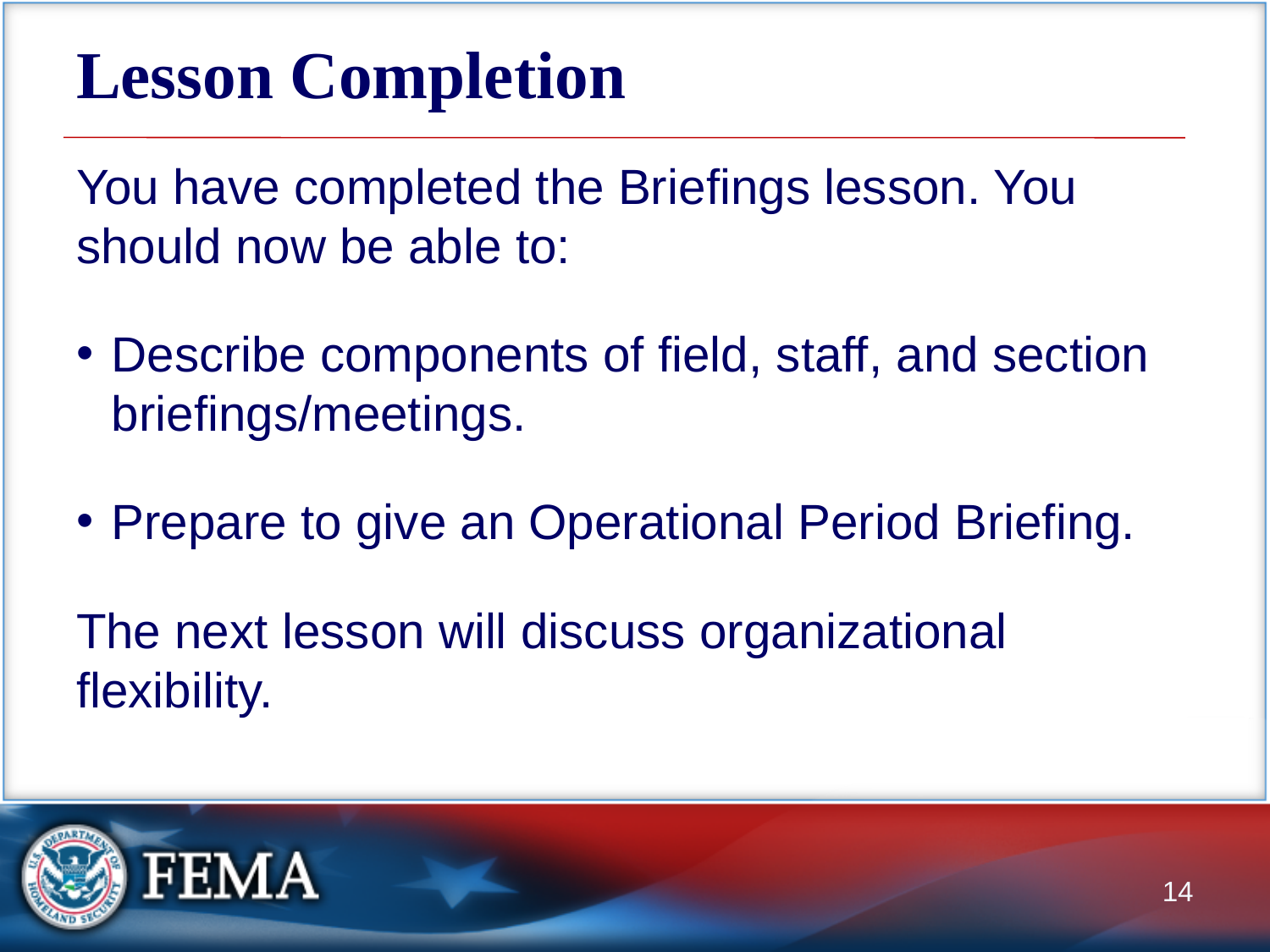

# Lesson Completion
You have completed the Briefings lesson. You should now be able to:
Describe components of field, staff, and section briefings/meetings.
Prepare to give an Operational Period Briefing.
The next lesson will discuss organizational flexibility.
14